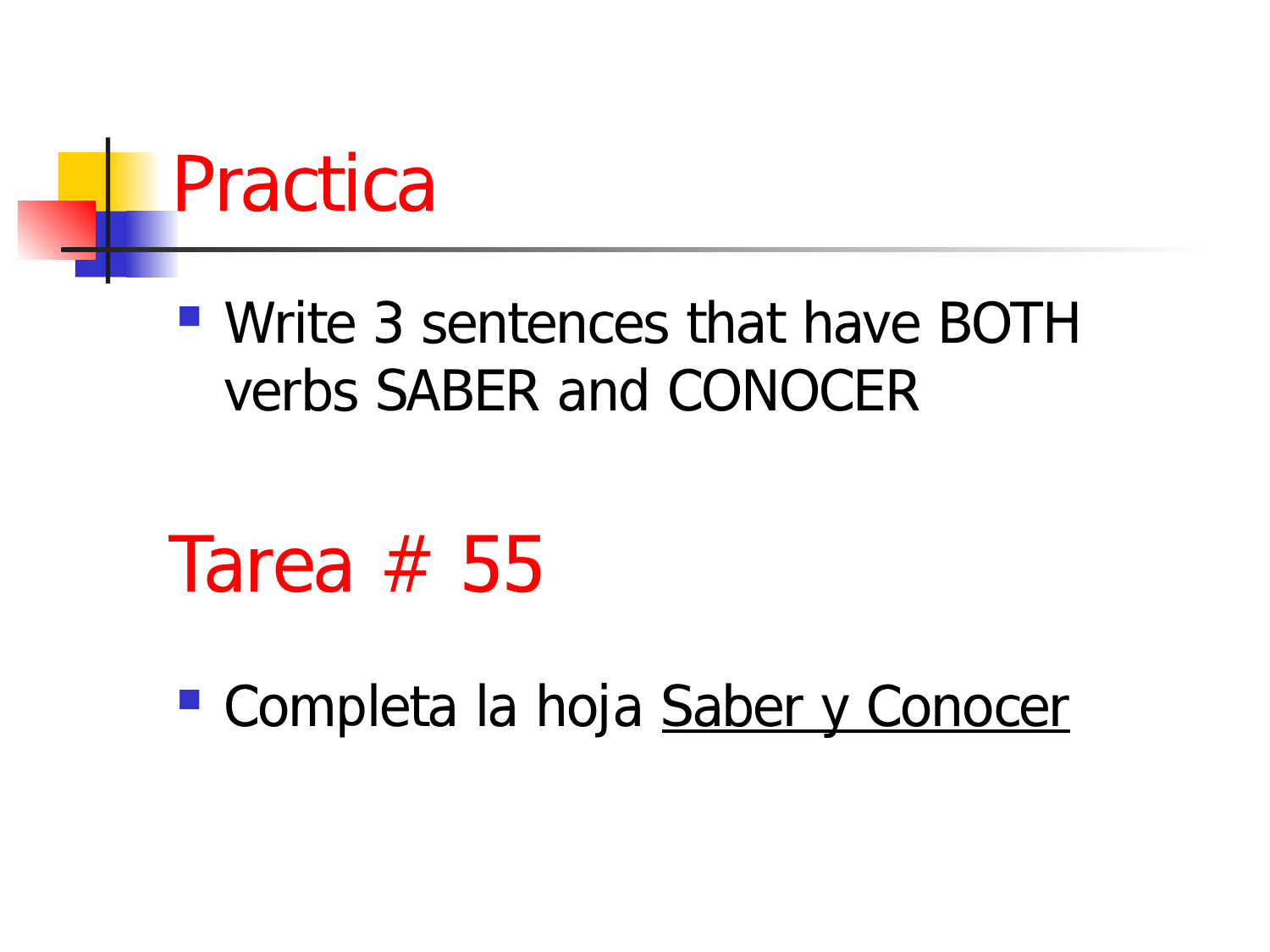

Practica
Write 3 sentences that have BOTH verbs SABER and CONOCER

Completa la hoja Saber y Conocer
# Tarea # 55